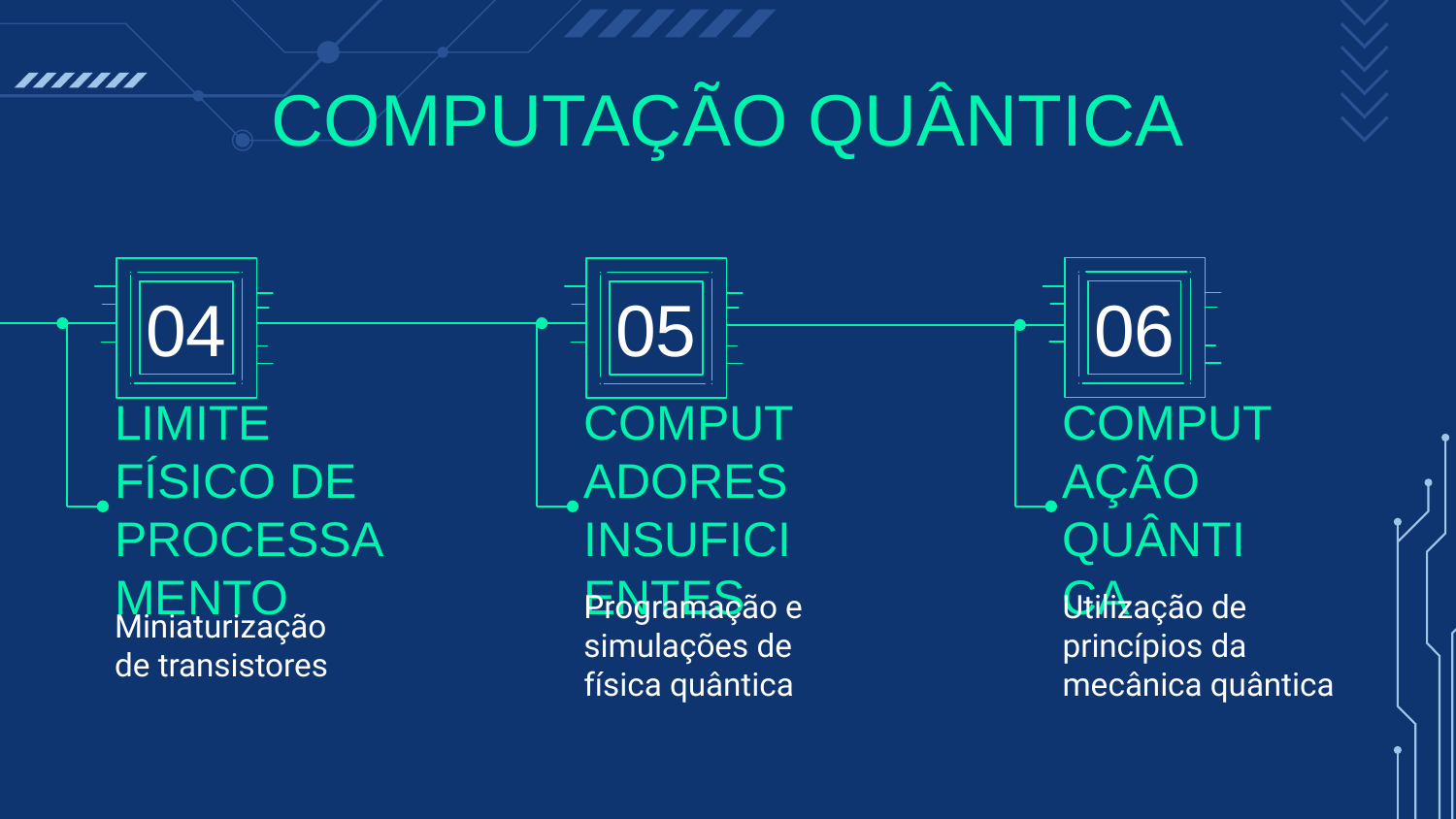

# COMPUTAÇÃO QUÂNTICA
04
05
06
LIMITE FÍSICO DE PROCESSAMENTO
COMPUTADORES INSUFICIENTES
COMPUTAÇÃO QUÂNTICA
Programação e simulações de física quântica
Utilização de princípios da mecânica quântica
Miniaturização de transistores